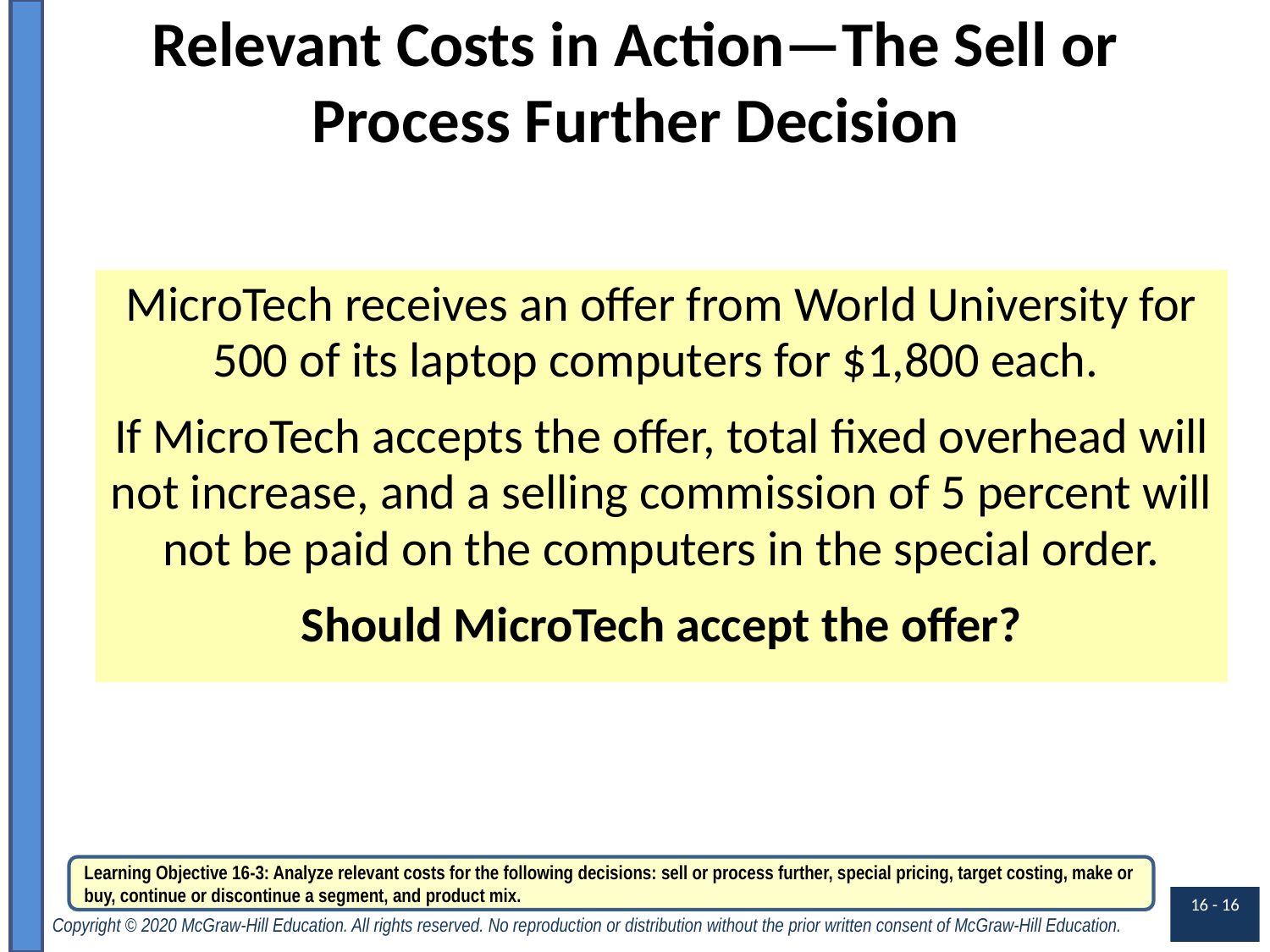

# Relevant Costs in Action—The Sell or Process Further Decision
MicroTech receives an offer from World University for 500 of its laptop computers for $1,800 each.
If MicroTech accepts the offer, total fixed overhead will not increase, and a selling commission of 5 percent will not be paid on the computers in the special order.
Should MicroTech accept the offer?
Learning Objective 16-3: Analyze relevant costs for the following decisions: sell or process further, special pricing, target costing, make or buy, continue or discontinue a segment, and product mix.